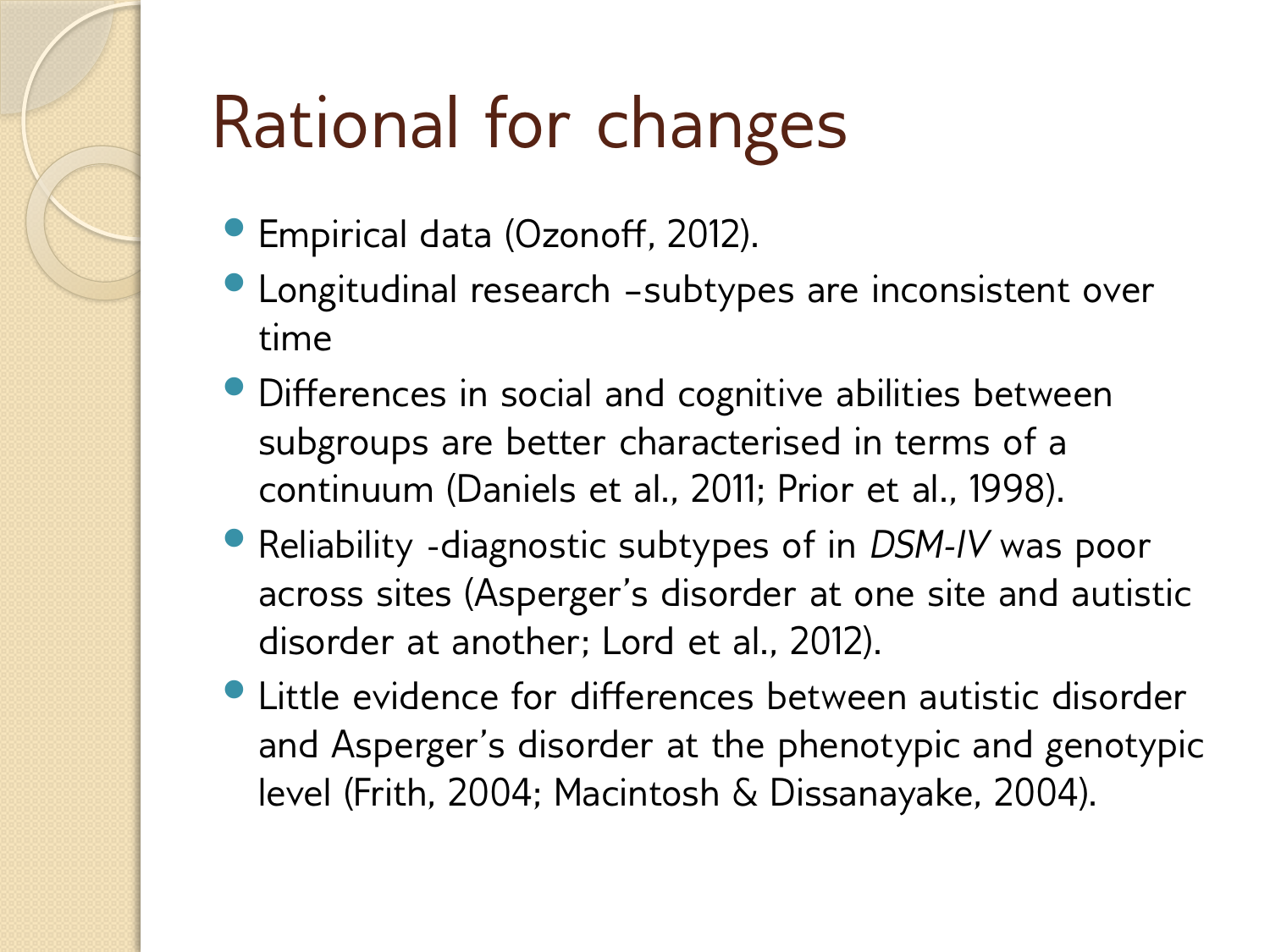

# Rational for changes
Empirical data (Ozonoff, 2012).
Longitudinal research –subtypes are inconsistent over time
Differences in social and cognitive abilities between subgroups are better characterised in terms of a continuum (Daniels et al., 2011; Prior et al., 1998).
Reliability -diagnostic subtypes of in DSM-IV was poor across sites (Asperger’s disorder at one site and autistic disorder at another; Lord et al., 2012).
Little evidence for differences between autistic disorder and Asperger’s disorder at the phenotypic and genotypic level (Frith, 2004; Macintosh & Dissanayake, 2004).